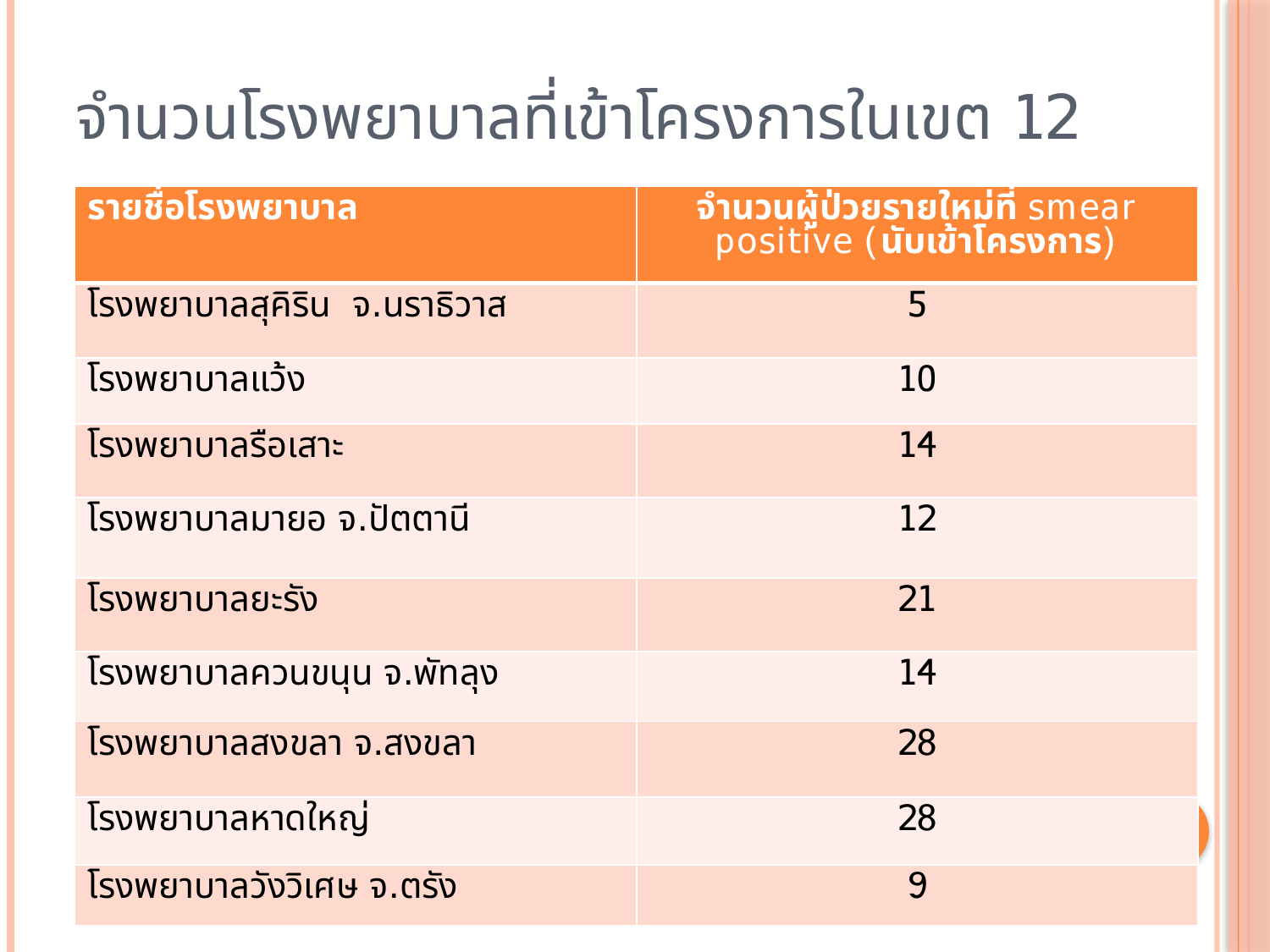

# จำนวนโรงพยาบาลที่เข้าโครงการในเขต 12
| รายชื่อโรงพยาบาล | จำนวนผู้ป่วยรายใหม่ที่ smear positive (นับเข้าโครงการ) |
| --- | --- |
| โรงพยาบาลสุคิริน จ.นราธิวาส | 5 |
| โรงพยาบาลแว้ง | 10 |
| โรงพยาบาลรือเสาะ | 14 |
| โรงพยาบาลมายอ จ.ปัตตานี | 12 |
| โรงพยาบาลยะรัง | 21 |
| โรงพยาบาลควนขนุน จ.พัทลุง | 14 |
| โรงพยาบาลสงขลา จ.สงขลา | 28 |
| โรงพยาบาลหาดใหญ่ | 28 |
| โรงพยาบาลวังวิเศษ จ.ตรัง | 9 |